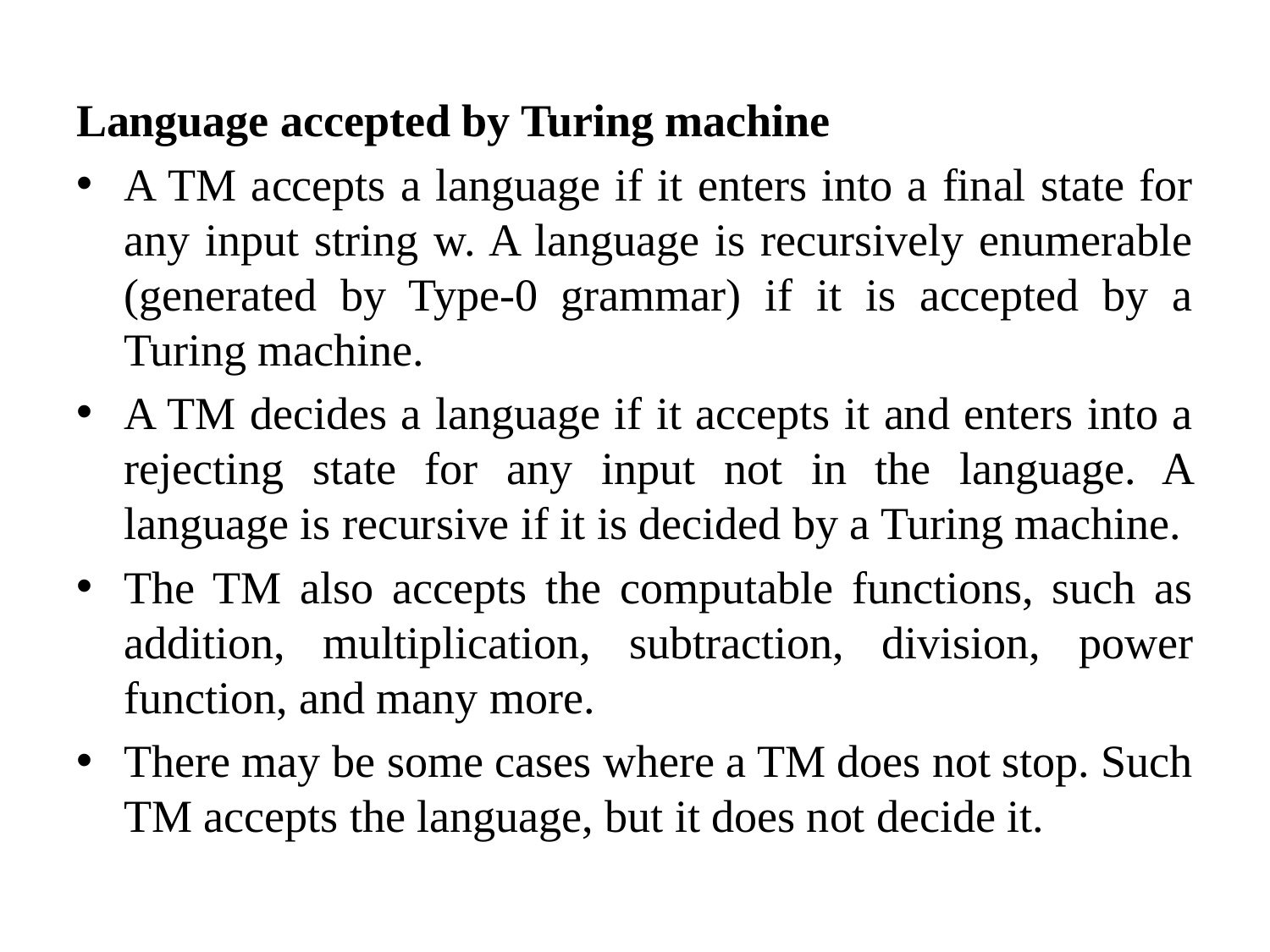

Language accepted by Turing machine
A TM accepts a language if it enters into a final state for any input string w. A language is recursively enumerable (generated by Type-0 grammar) if it is accepted by a Turing machine.
A TM decides a language if it accepts it and enters into a rejecting state for any input not in the language. A language is recursive if it is decided by a Turing machine.
The TM also accepts the computable functions, such as addition, multiplication, subtraction, division, power function, and many more.
There may be some cases where a TM does not stop. Such TM accepts the language, but it does not decide it.